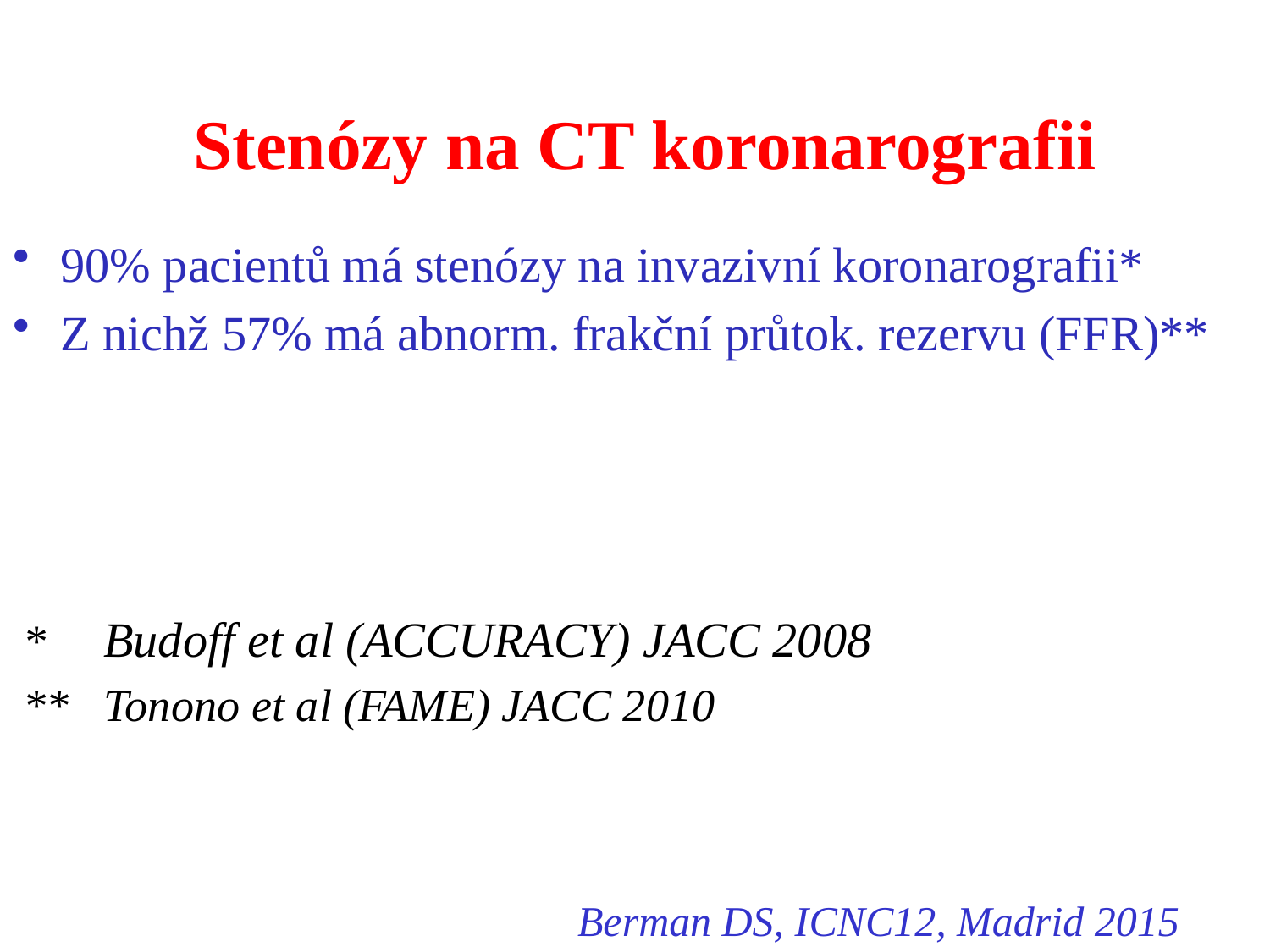

# Stenózy na CT koronarografii
90% pacientů má stenózy na invazivní koronarografii*
Z nichž 57% má abnorm. frakční průtok. rezervu (FFR)**

 *     Budoff et al (ACCURACY) JACC 2008
 **   Tonono et al (FAME) JACC 2010

Berman DS, ICNC12, Madrid 2015